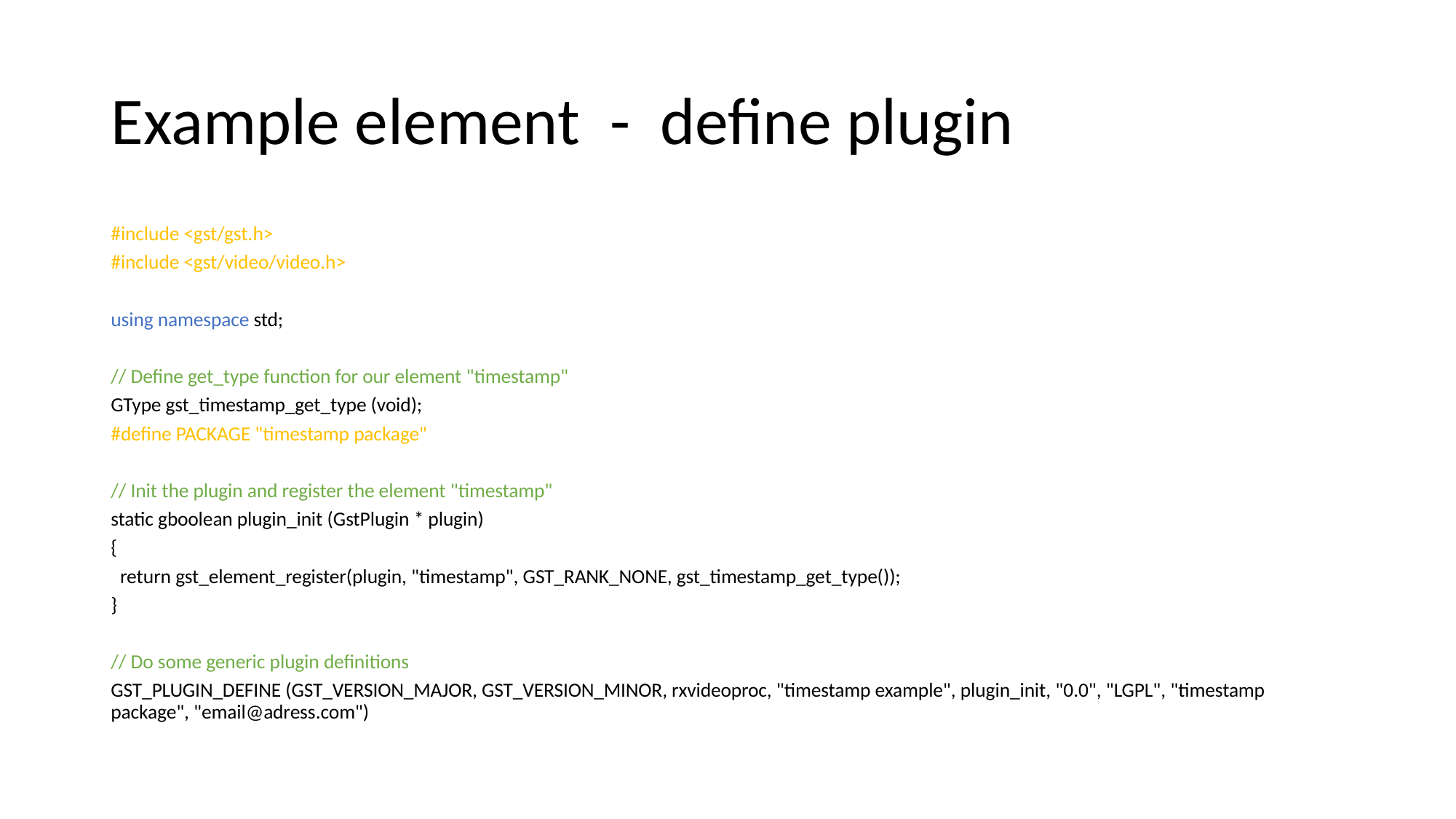

# Example element  -  define plugin
#include <gst/gst.h>
#include <gst/video/video.h>

using namespace std;

// Define get_type function for our element "timestamp"
GType gst_timestamp_get_type (void);
#define PACKAGE "timestamp package"

// Init the plugin and register the element "timestamp"
static gboolean plugin_init (GstPlugin * plugin)
{
  return gst_element_register(plugin, "timestamp", GST_RANK_NONE, gst_timestamp_get_type());
}

// Do some generic plugin definitions
GST_PLUGIN_DEFINE (GST_VERSION_MAJOR, GST_VERSION_MINOR, rxvideoproc, "timestamp example", plugin_init, "0.0", "LGPL", "timestamp package", "email@adress.com")